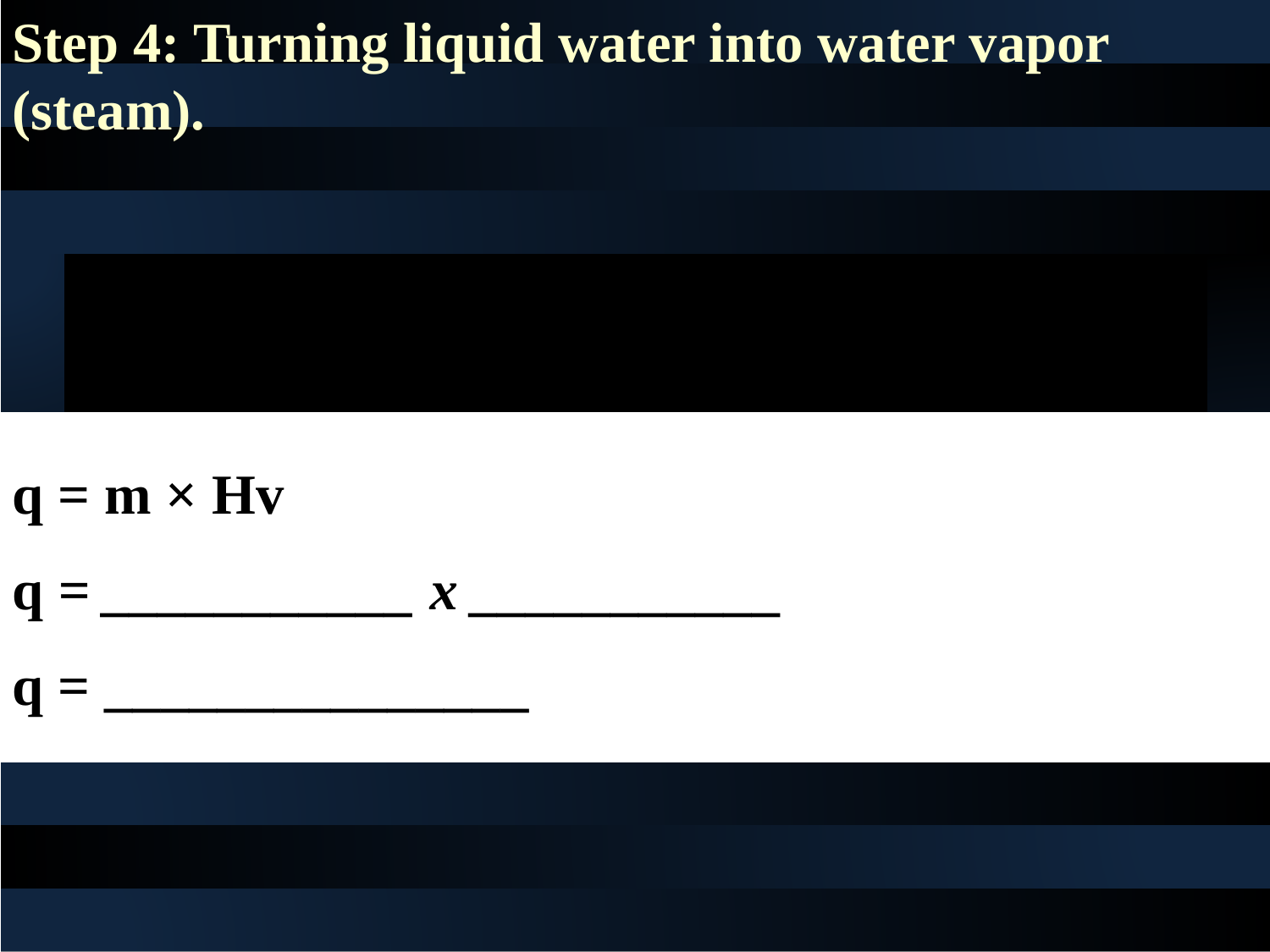

Step 4: Turning liquid water into water vapor (steam).

q = m × Hv
q = ___________ x ___________
q = _______________